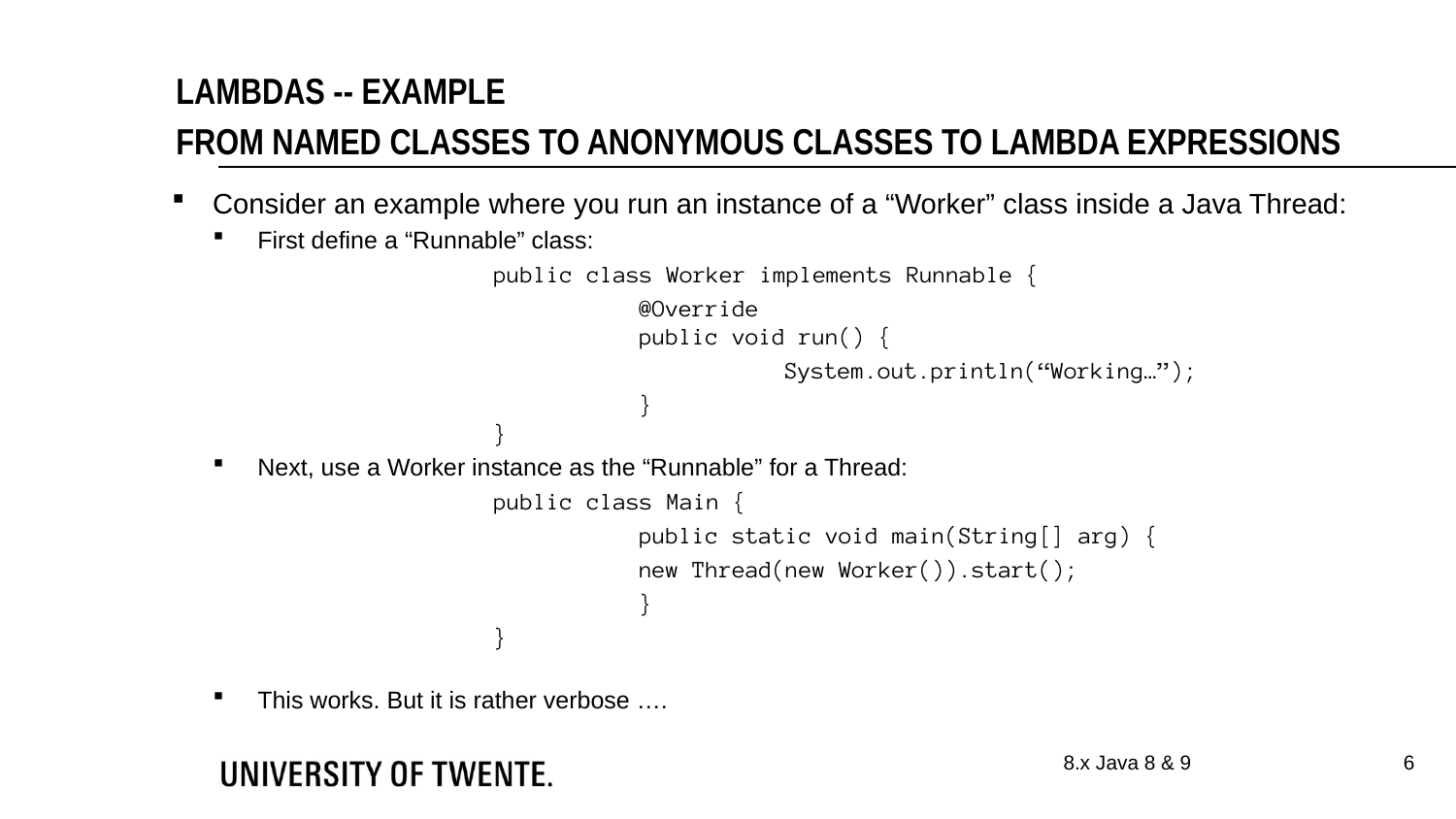

Lambdas -- Example
from named classes to anonymous classes to Lambda expressions
Consider an example where you run an instance of a “Worker” class inside a Java Thread:
First define a “Runnable” class:
	public class Worker implements Runnable {
		@Override
		public void run() {
			System.out.println(“Working…”);
		}
	}
Next, use a Worker instance as the “Runnable” for a Thread:
	public class Main {
		public static void main(String[] arg) {
  		new Thread(new Worker()).start();
		}
	}
This works. But it is rather verbose ….
6
8.x Java 8 & 9